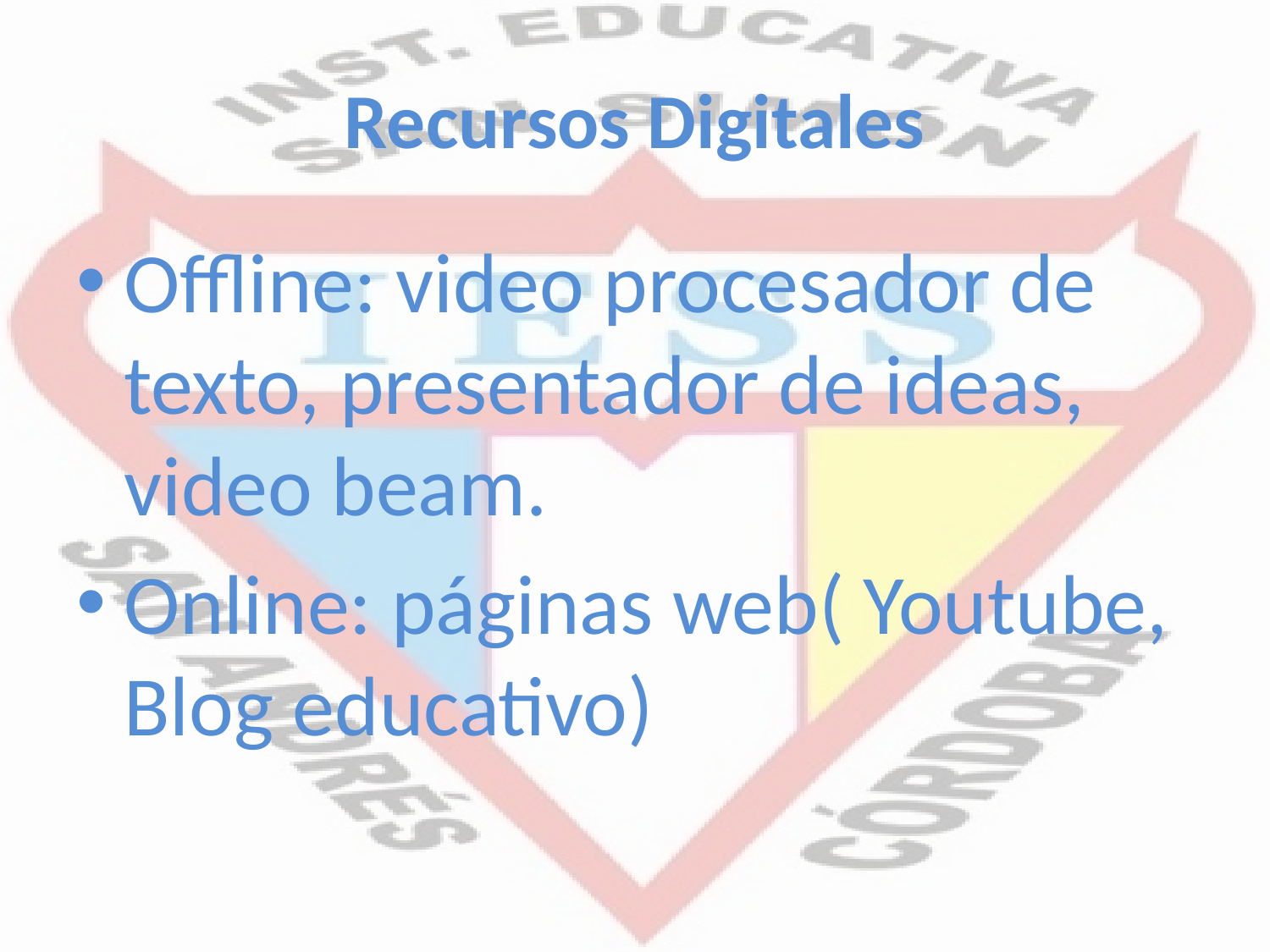

# Recursos Digitales
Offline: video procesador de texto, presentador de ideas, video beam.
Online: páginas web( Youtube, Blog educativo)